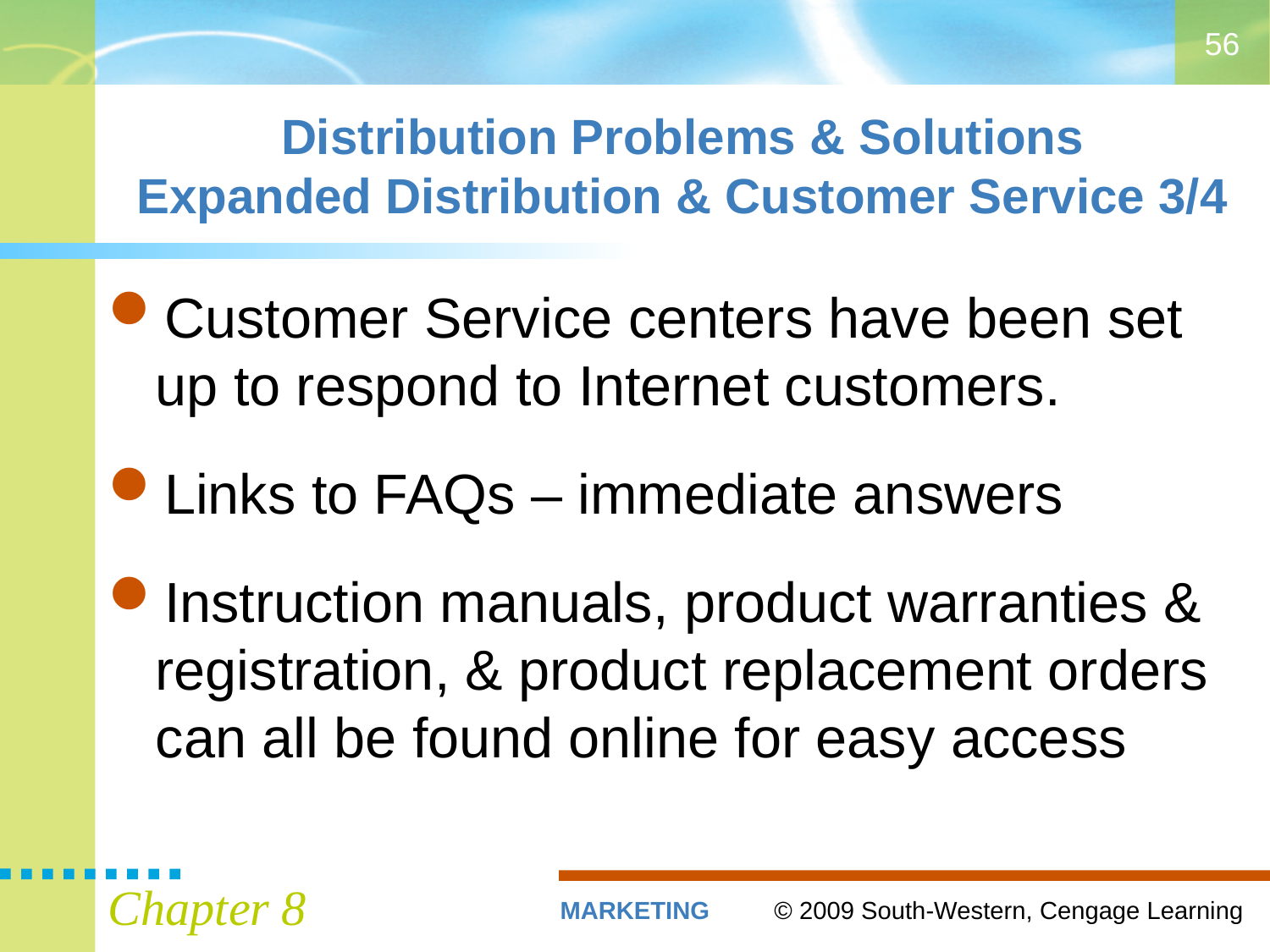

56
# Distribution Problems & Solutions Expanded Distribution & Customer Service 3/4
Customer Service centers have been set up to respond to Internet customers.
Links to FAQs – immediate answers
Instruction manuals, product warranties & registration, & product replacement orders can all be found online for easy access
Chapter 8